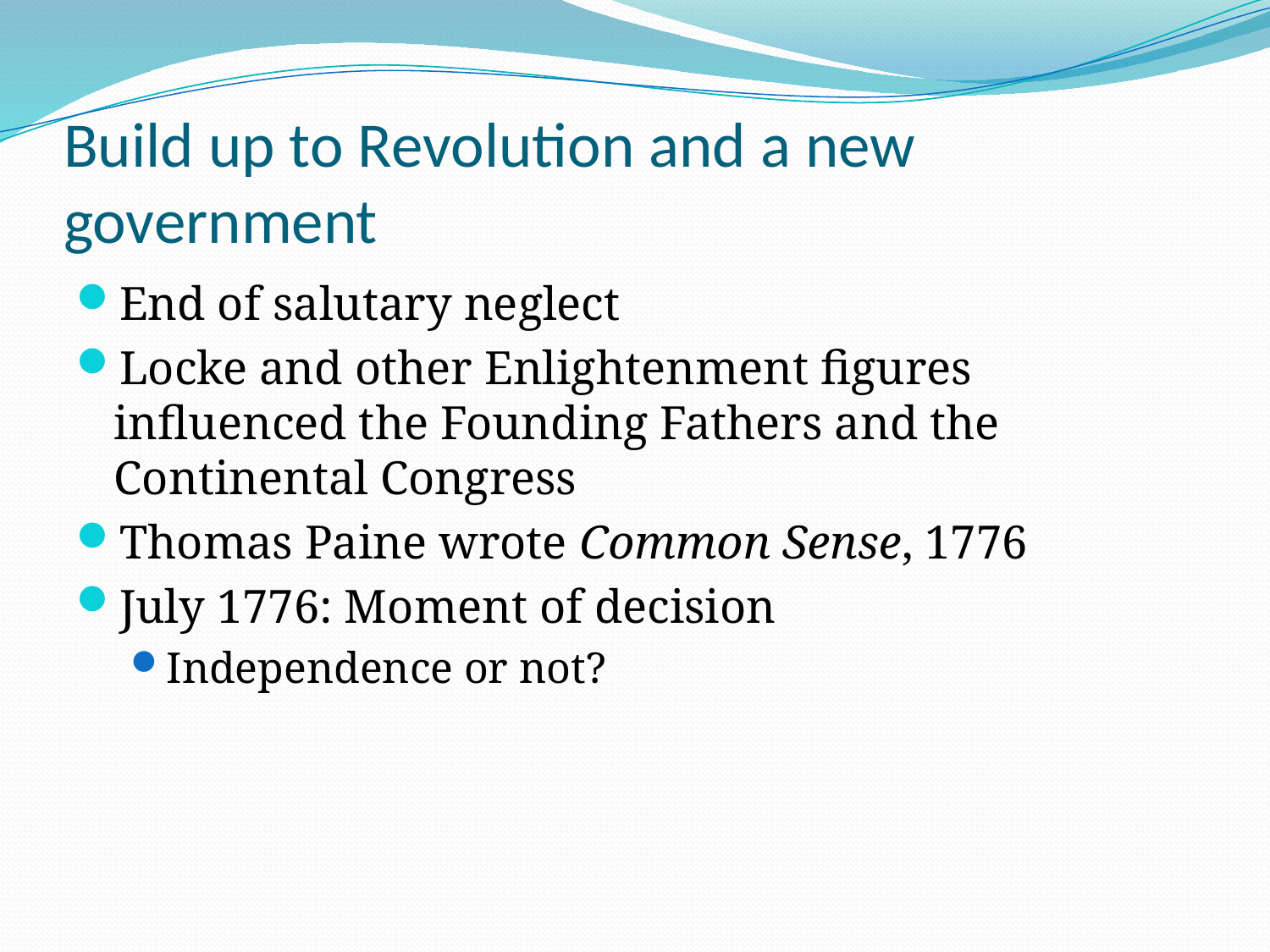

# Build up to Revolution and a new government
End of salutary neglect
Locke and other Enlightenment figures influenced the Founding Fathers and the Continental Congress
Thomas Paine wrote Common Sense, 1776
July 1776: Moment of decision
Independence or not?